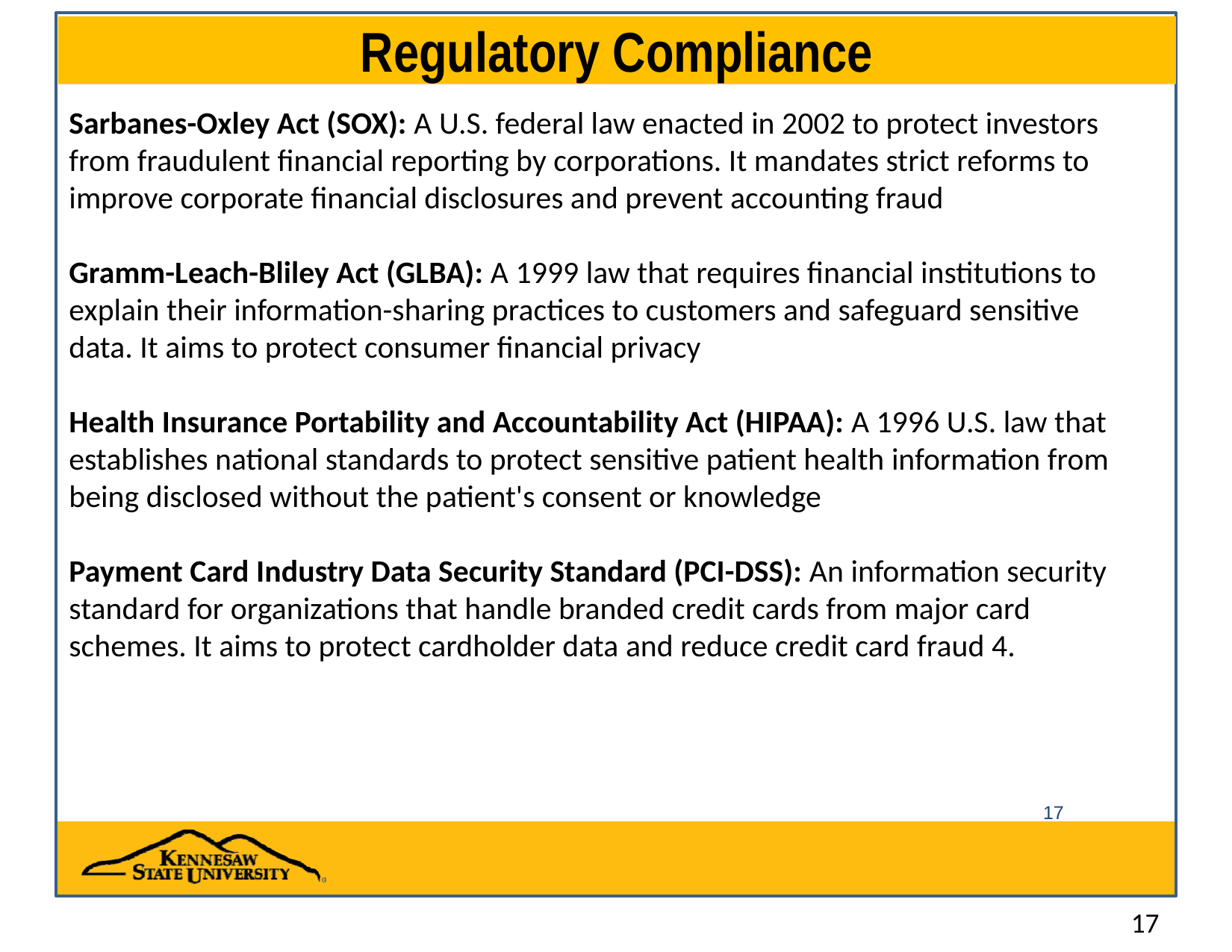

# Regulatory Compliance
Sarbanes-Oxley Act (SOX): A U.S. federal law enacted in 2002 to protect investors from fraudulent financial reporting by corporations. It mandates strict reforms to improve corporate financial disclosures and prevent accounting fraud

Gramm-Leach-Bliley Act (GLBA): A 1999 law that requires financial institutions to explain their information-sharing practices to customers and safeguard sensitive data. It aims to protect consumer financial privacy

Health Insurance Portability and Accountability Act (HIPAA): A 1996 U.S. law that establishes national standards to protect sensitive patient health information from being disclosed without the patient's consent or knowledge

Payment Card Industry Data Security Standard (PCI-DSS): An information security standard for organizations that handle branded credit cards from major card schemes. It aims to protect cardholder data and reduce credit card fraud 4.
17